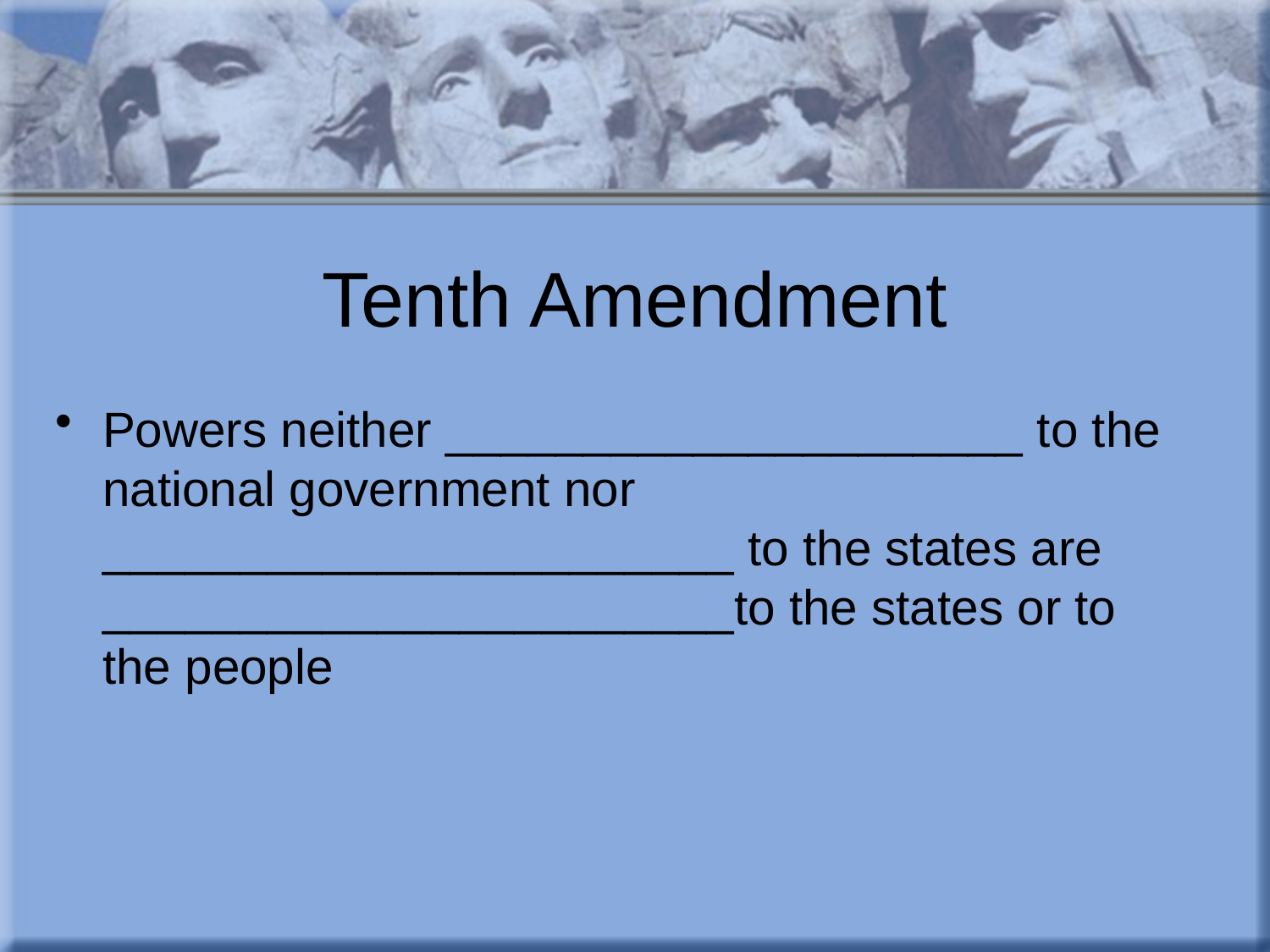

# Tenth Amendment
Powers neither _____________________ to the national government nor _______________________ to the states are _______________________to the states or to the people